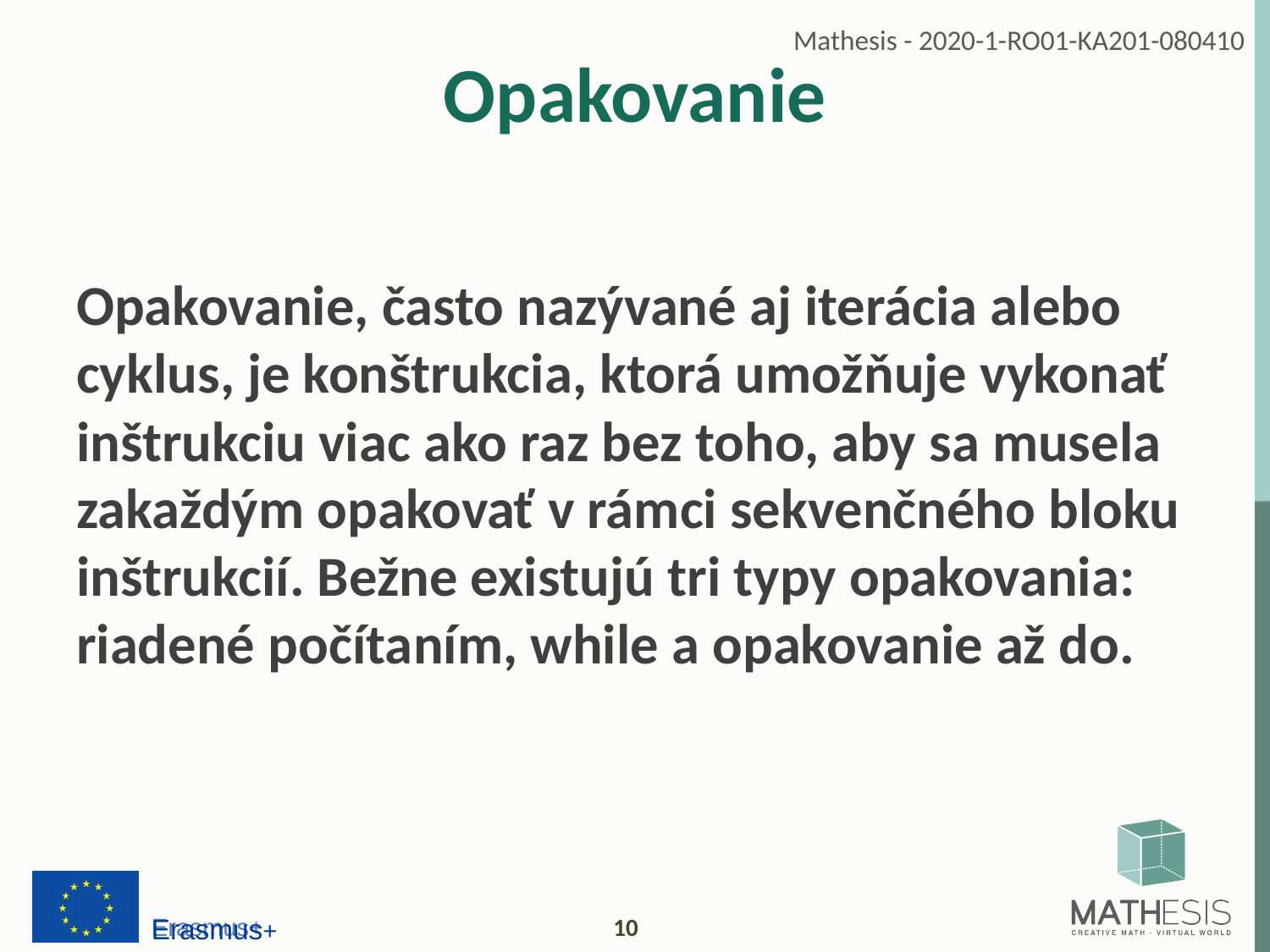

# Opakovanie

Opakovanie, často nazývané aj iterácia alebo cyklus, je konštrukcia, ktorá umožňuje vykonať inštrukciu viac ako raz bez toho, aby sa musela zakaždým opakovať v rámci sekvenčného bloku inštrukcií. Bežne existujú tri typy opakovania: riadené počítaním, while a opakovanie až do.